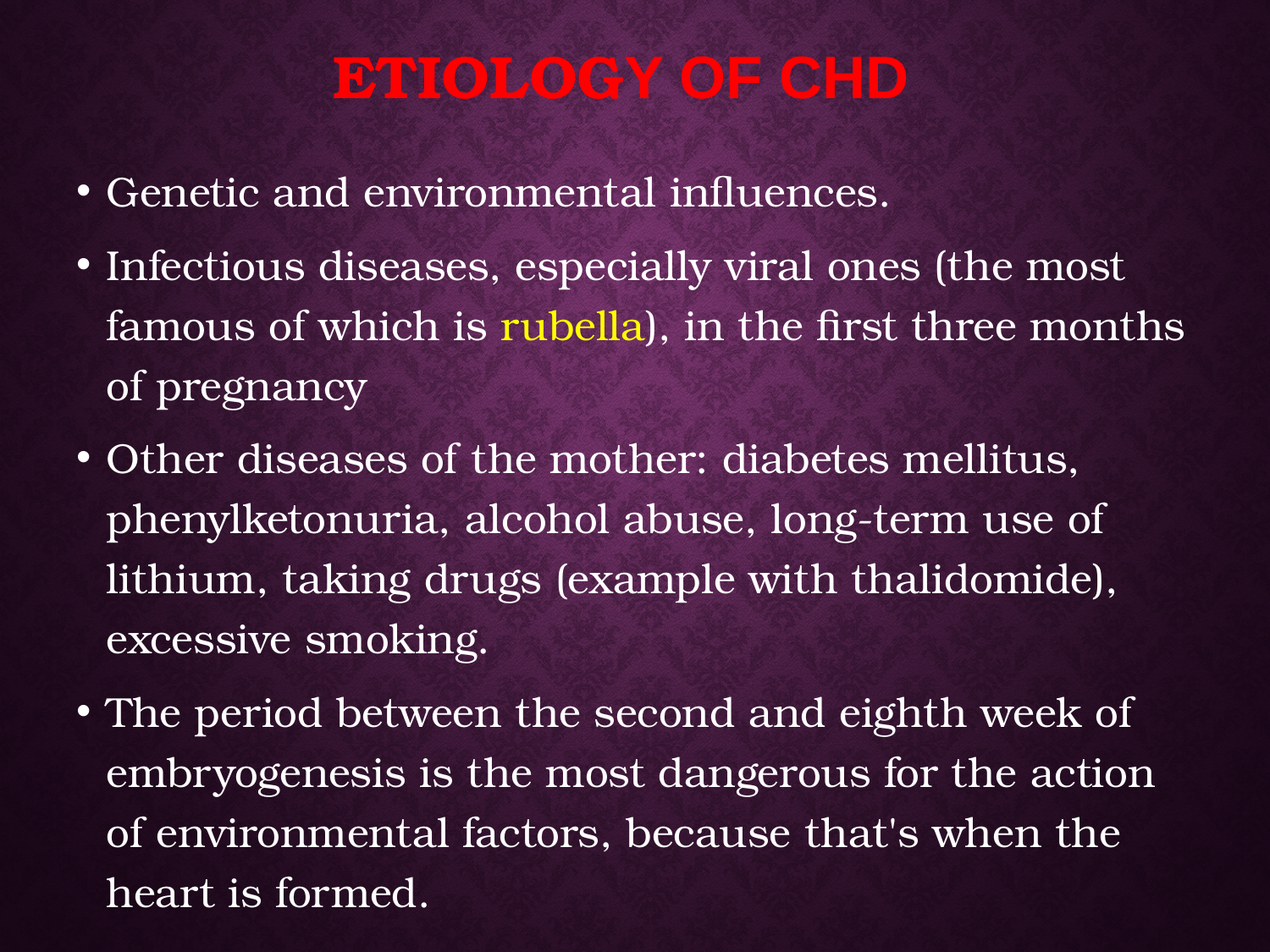

# Etiology of CHD
Genetic and environmental influences.
Infectious diseases, especially viral ones (the most famous of which is rubella), in the first three months of pregnancy
Other diseases of the mother: diabetes mellitus, phenylketonuria, alcohol abuse, long-term use of lithium, taking drugs (example with thalidomide), excessive smoking.
The period between the second and eighth week of embryogenesis is the most dangerous for the action of environmental factors, because that's when the heart is formed.